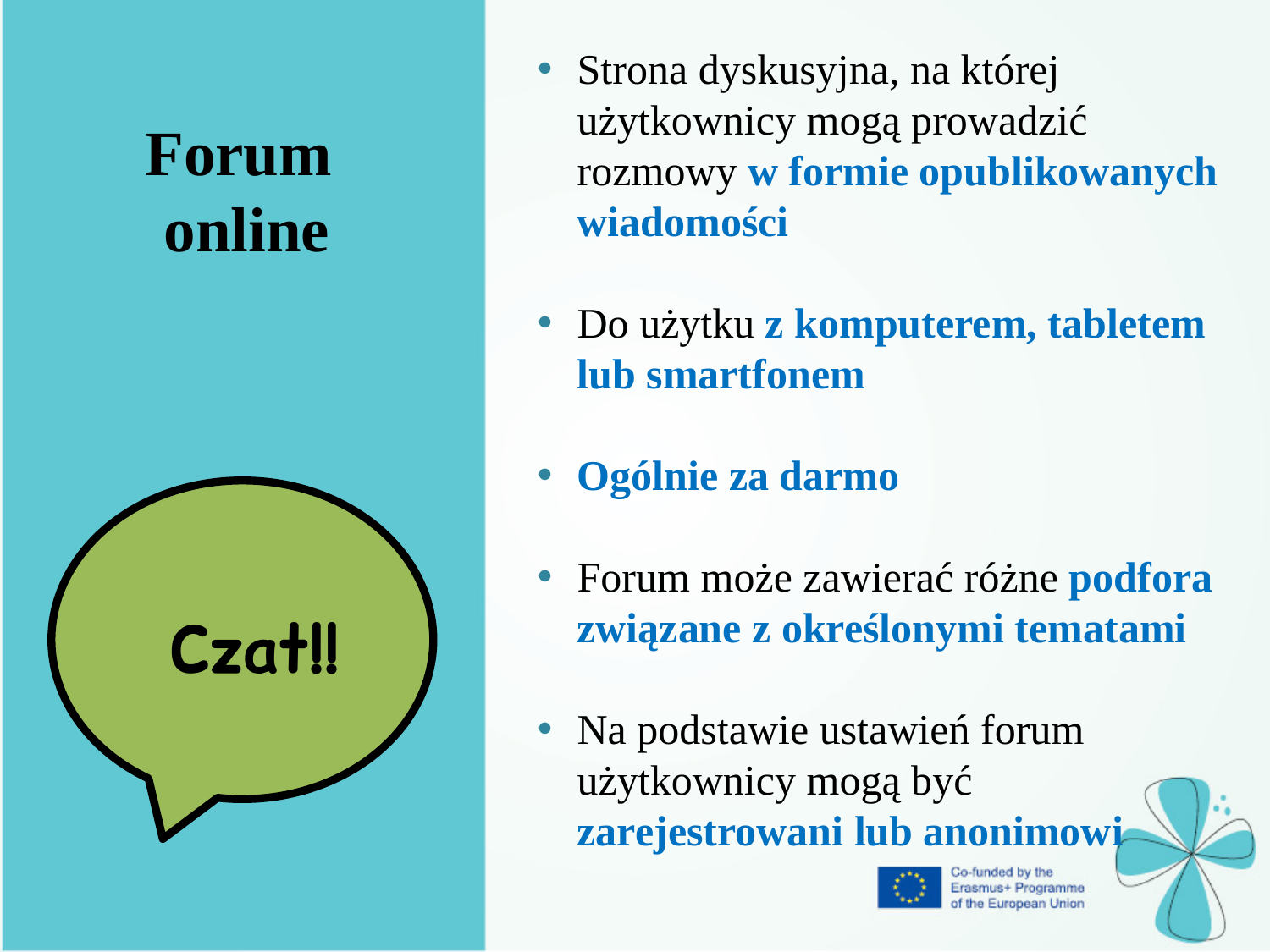

Strona dyskusyjna, na której użytkownicy mogą prowadzić rozmowy w formie opublikowanych wiadomości

Do użytku z komputerem, tabletem lub smartfonem

Ogólnie za darmo

Forum może zawierać różne podfora związane z określonymi tematami

Na podstawie ustawień forum użytkownicy mogą być zarejestrowani lub anonimowi
Forum
online

Czat!!